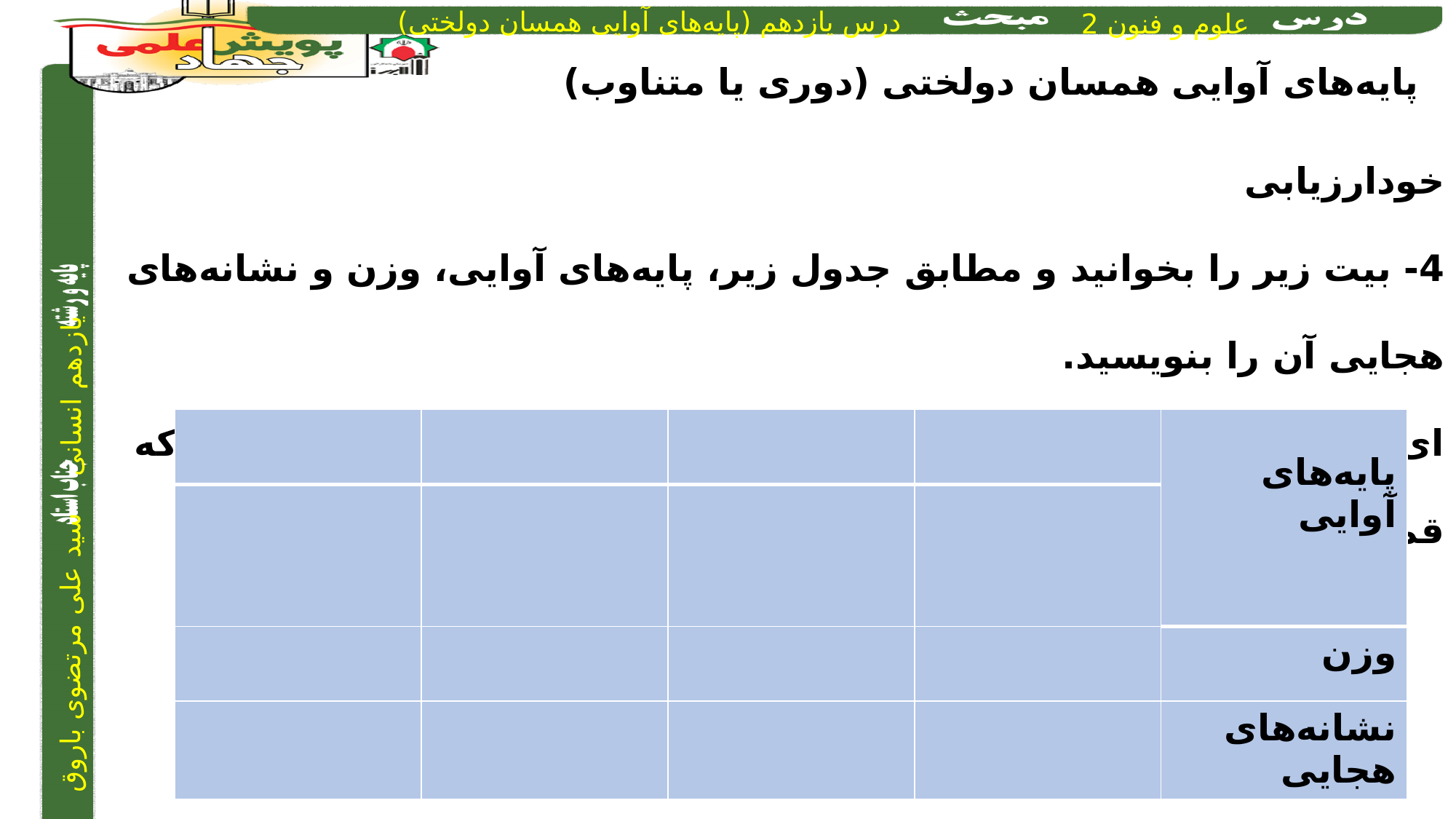

پایه‌های آوایی همسان دولختی (دوری یا متناوب)
خودارزیابی
4- بیت زیر را بخوانید و مطابق جدول زیر، پایه‌های آوایی، وزن و نشانه‌های هجایی آن را بنویسید.
ای دوست شکر خوشتر یا آن که شکر سازد؟		خوبی قمر بهتر، یا آن که قمر سازد؟		 مولوی
|  |  |  |  | پایه‌های آوایی |
| --- | --- | --- | --- | --- |
|  |  |  |  |  |
|  |  |  |  | وزن |
|  |  |  |  | نشانه‌های هجایی |